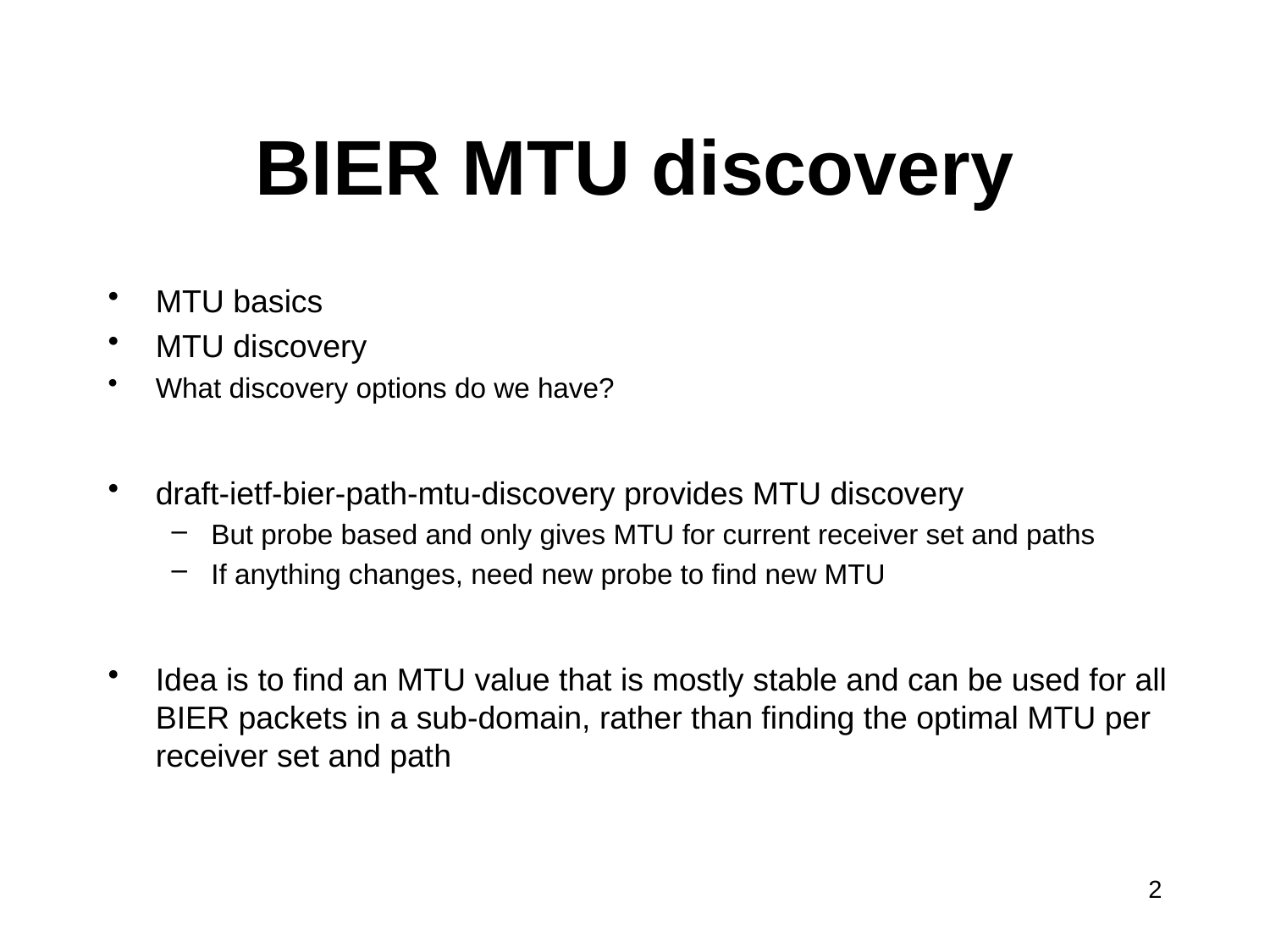

# BIER MTU discovery
MTU basics
MTU discovery
What discovery options do we have?

draft-ietf-bier-path-mtu-discovery provides MTU discovery
But probe based and only gives MTU for current receiver set and paths
If anything changes, need new probe to find new MTU

Idea is to find an MTU value that is mostly stable and can be used for all BIER packets in a sub-domain, rather than finding the optimal MTU per receiver set and path

2